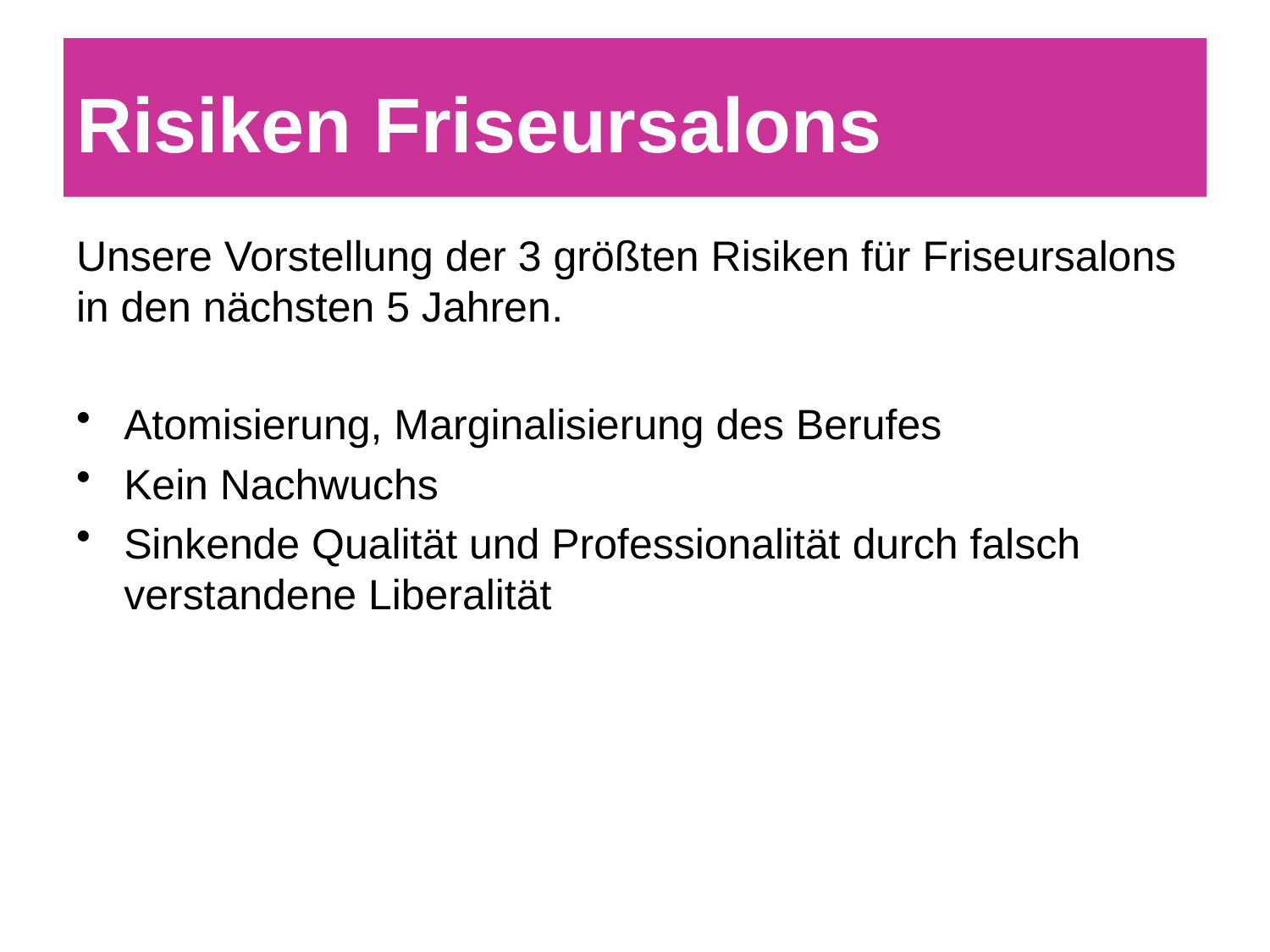

# Risiken Friseursalons
Unsere Vorstellung der 3 größten Risiken für Friseursalons in den nächsten 5 Jahren.

Atomisierung, Marginalisierung des Berufes
Kein Nachwuchs
Sinkende Qualität und Professionalität durch falsch verstandene Liberalität